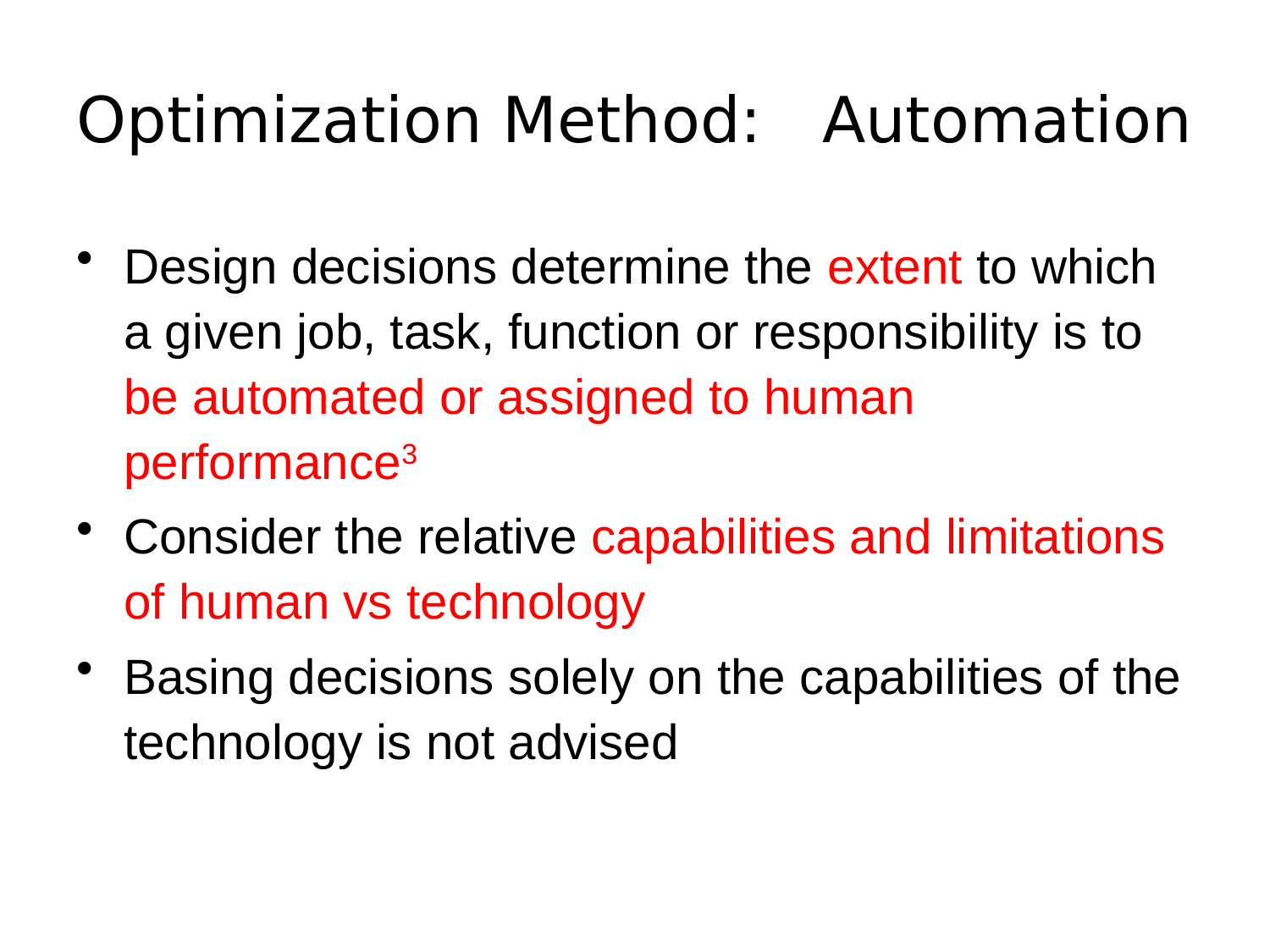

# Optimization Method:   Automation
Design decisions determine the extent to which a given job, task, function or responsibility is to be automated or assigned to human performance3
Consider the relative capabilities and limitations of human vs technology
Basing decisions solely on the capabilities of the technology is not advised